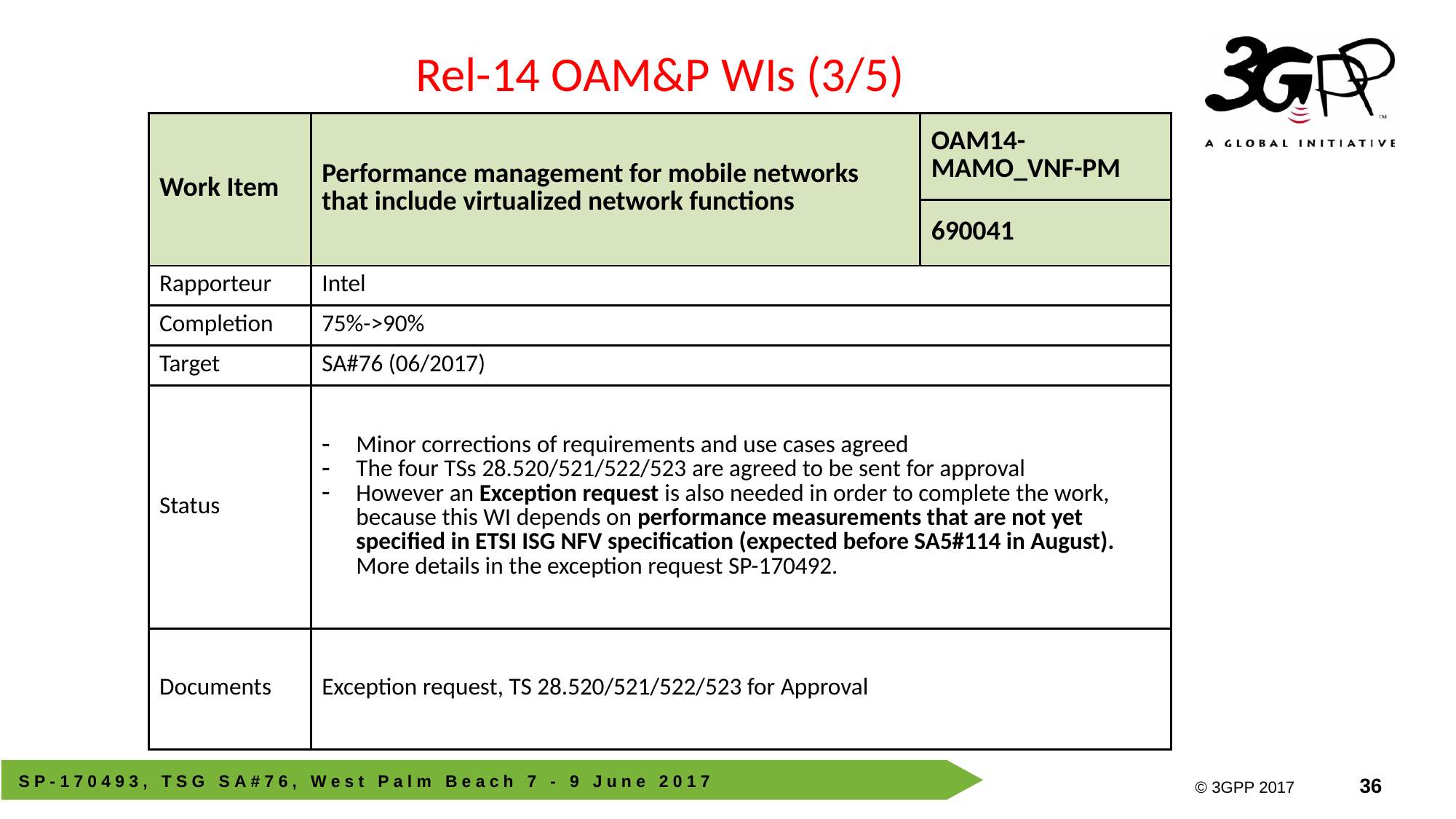

Rel-14 OAM&P WIs (3/5)
| Work Item | Performance management for mobile networks that include virtualized network functions | OAM14-MAMO\_VNF-PM |
| --- | --- | --- |
|  |  | 690041 |
| Rapporteur | Intel |  |
| Completion | 75%->90% |  |
| Target | SA#76 (06/2017) |  |
| Status | Minor corrections of requirements and use cases agreed The four TSs 28.520/521/522/523 are agreed to be sent for approval However an Exception request is also needed in order to complete the work, because this WI depends on performance measurements that are not yet specified in ETSI ISG NFV specification (expected before SA5#114 in August). More details in the exception request SP-170492. |  |
| Documents | Exception request, TS 28.520/521/522/523 for Approval |  |